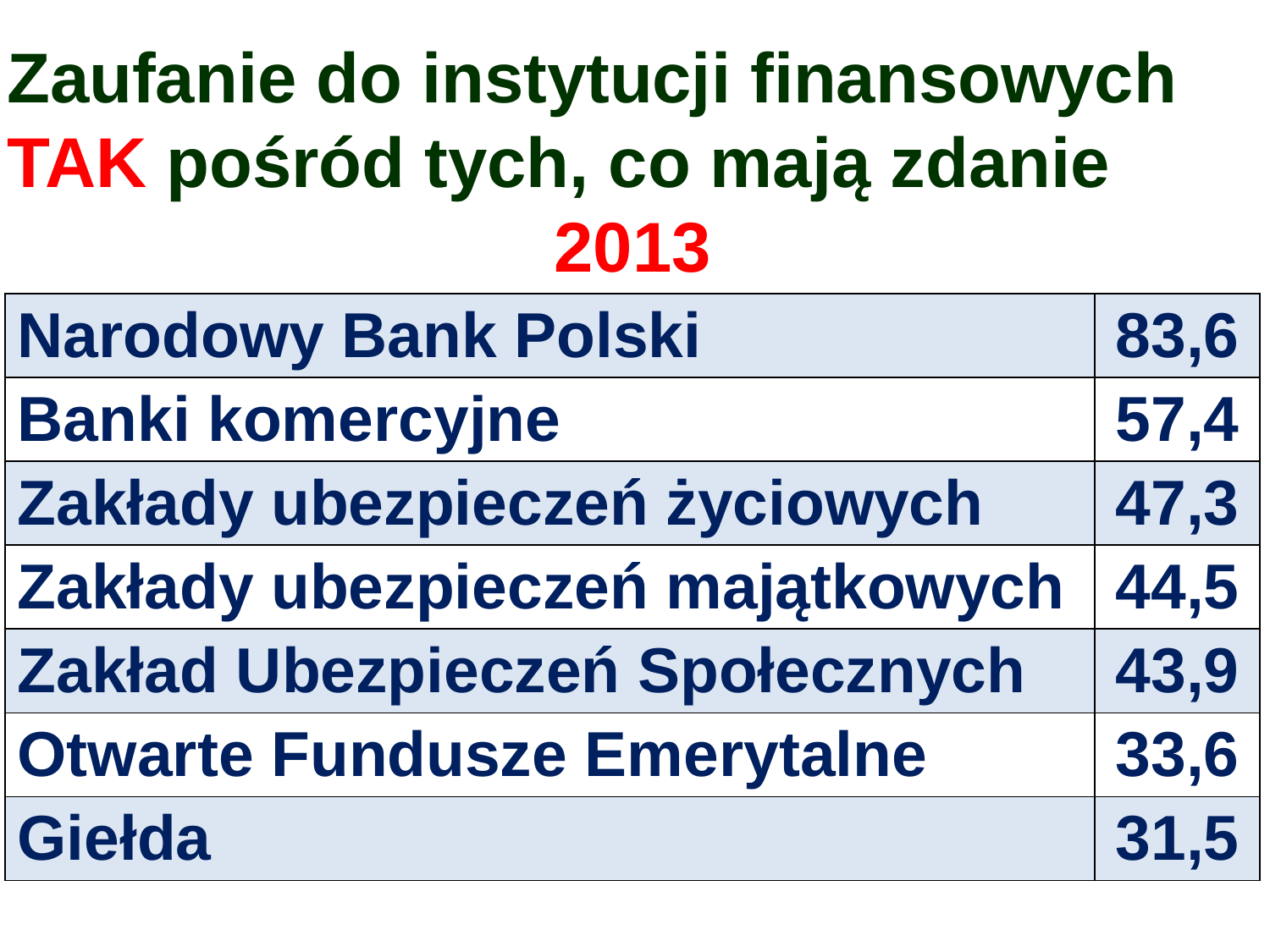

Zaufanie do instytucji finansowych
TAK pośród tych, co mają zdanie
2013
| Narodowy Bank Polski | 83,6 |
| --- | --- |
| Banki komercyjne | 57,4 |
| Zakłady ubezpieczeń życiowych | 47,3 |
| Zakłady ubezpieczeń majątkowych | 44,5 |
| Zakład Ubezpieczeń Społecznych | 43,9 |
| Otwarte Fundusze Emerytalne | 33,6 |
| Giełda | 31,5 |